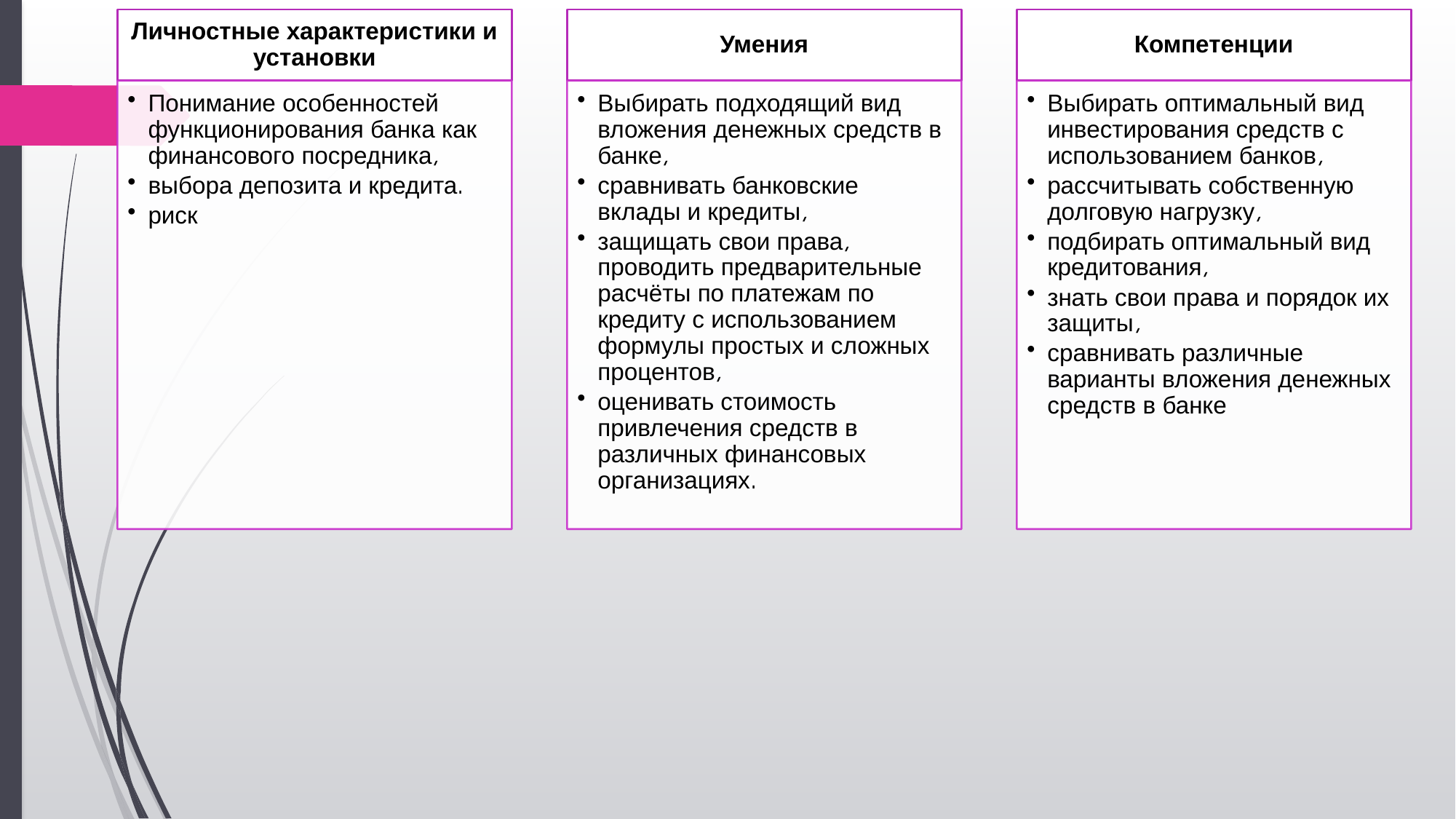

Личностные характеристики и установки
Понимание особенностей функционирования банка как финансового посредника,
выбора депозита и кредита.
риск
Умения
Выбирать подходящий вид вложения денежных средств в банке,
сравнивать банковские вклады и кредиты,
защищать свои права, проводить предварительные расчёты по платежам по кредиту с использованием формулы простых и сложных процентов,
оценивать стоимость привлечения средств в различных финансовых организациях.
Компетенции
Выбирать оптимальный вид инвестирования средств с использованием банков,
рассчитывать собственную долговую нагрузку,
подбирать оптимальный вид кредитования,
знать свои права и порядок их защиты,
сравнивать различные варианты вложения денежных средств в банке